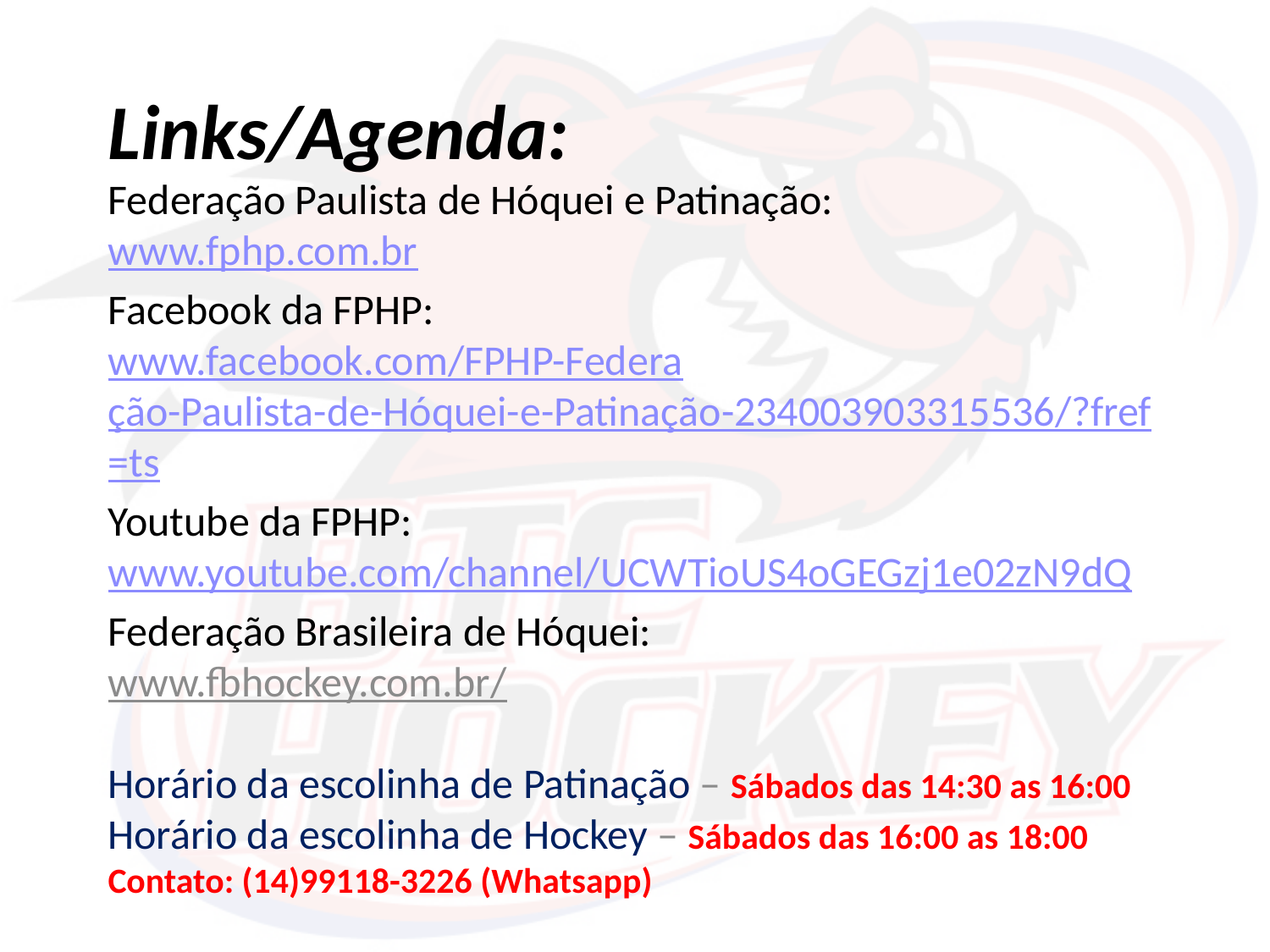

# Links/Agenda:
Federação Paulista de Hóquei e Patinação:
www.fphp.com.br
Facebook da FPHP:
www.facebook.com/FPHP-Federação-Paulista-de-Hóquei-e-Patinação-234003903315536/?fref=ts
Youtube da FPHP:
www.youtube.com/channel/UCWTioUS4oGEGzj1e02zN9dQ
Federação Brasileira de Hóquei:
www.fbhockey.com.br/
Horário da escolinha de Patinação – Sábados das 14:30 as 16:00
Horário da escolinha de Hockey – Sábados das 16:00 as 18:00
Contato: (14)99118-3226 (Whatsapp)